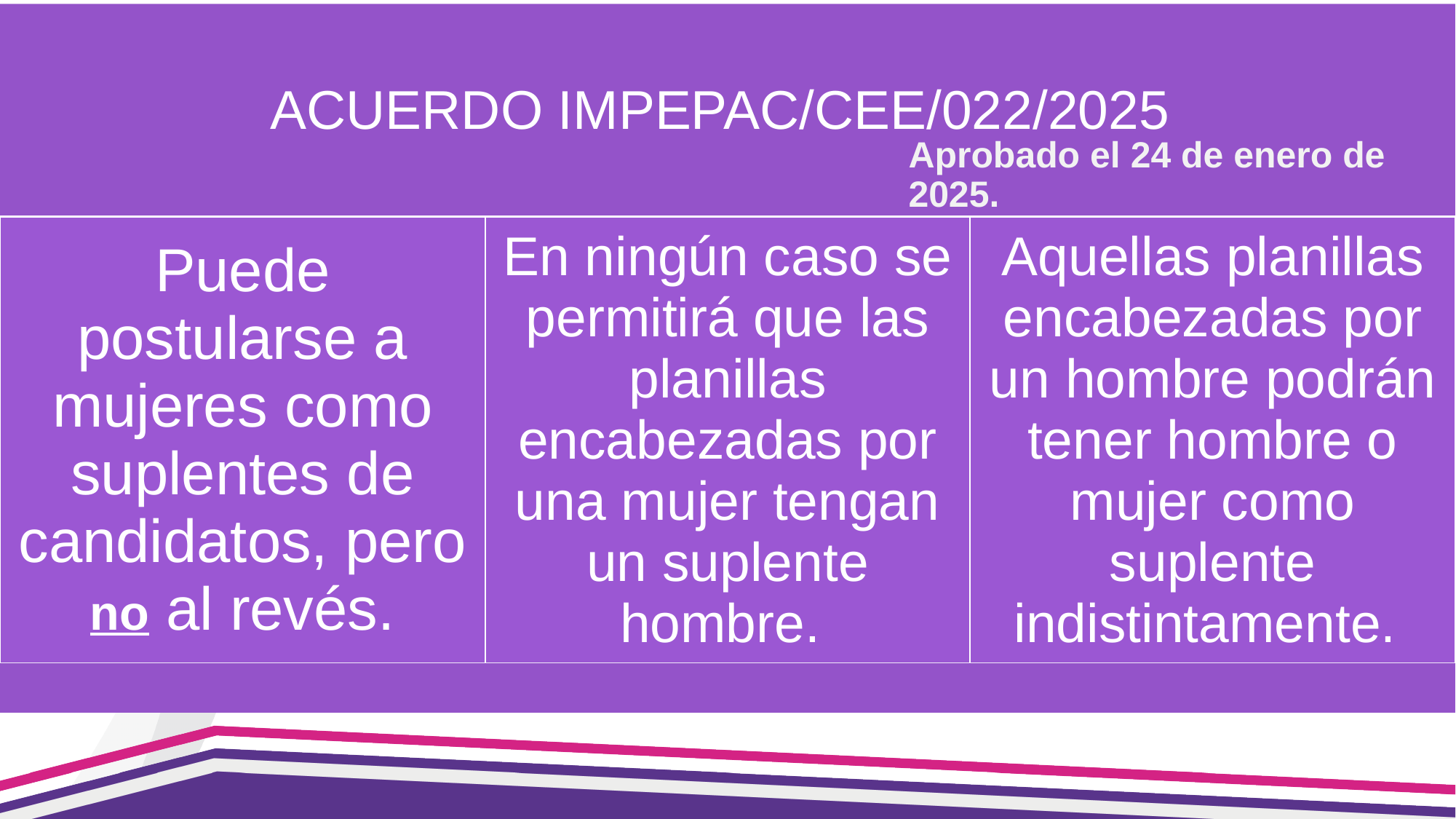

ACUERDO IMPEPAC/CEE/022/2025
Aprobado el 24 de enero de 2025.